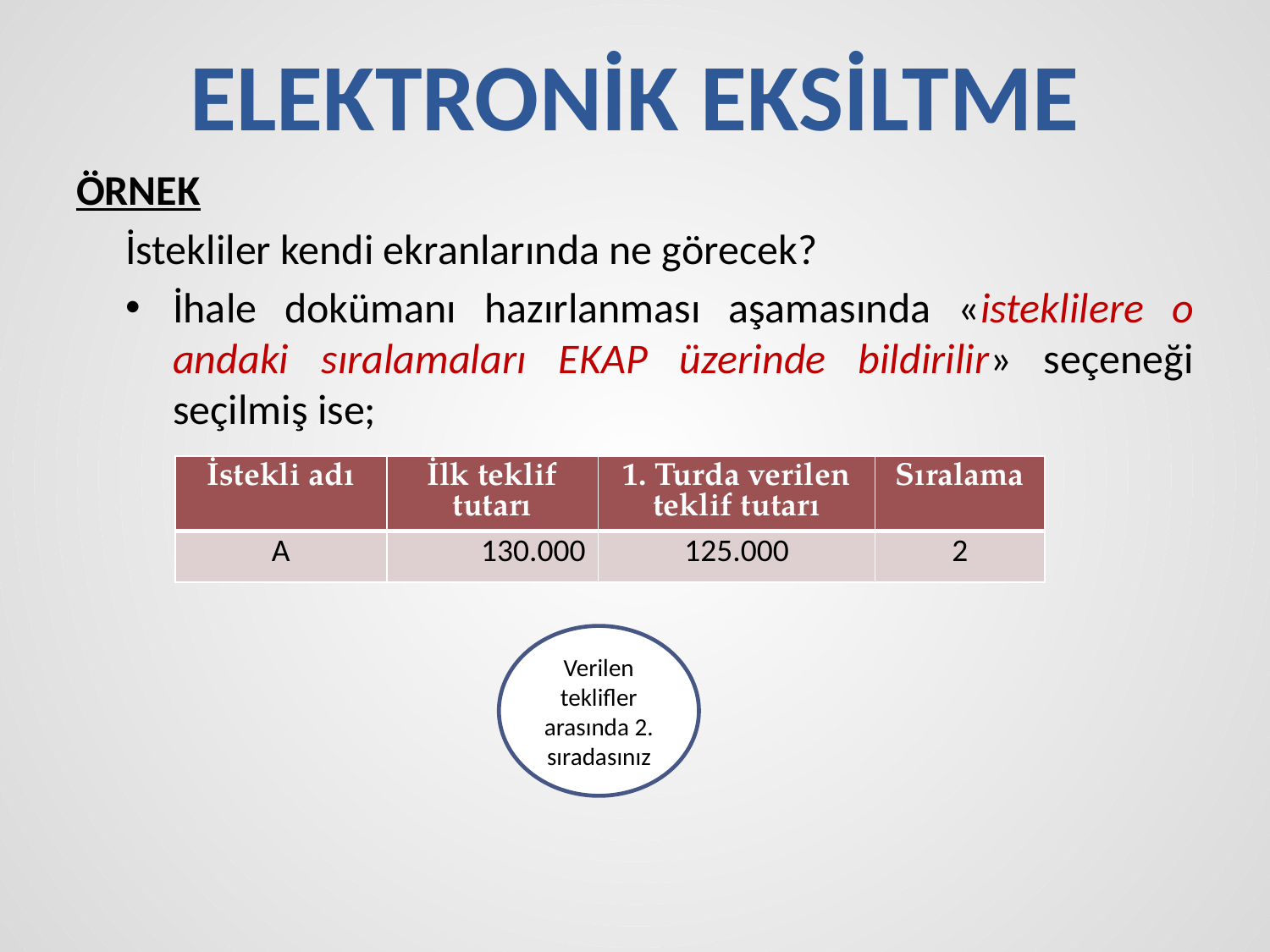

# ELEKTRONİK EKSİLTME
ÖRNEK
İstekliler kendi ekranlarında ne görecek?
İhale dokümanı hazırlanması aşamasında «isteklilere o andaki sıralamaları EKAP üzerinde bildirilir» seçeneği seçilmiş ise;

| İstekli adı | İlk teklif tutarı | 1. Turda verilen teklif tutarı | Sıralama |
| --- | --- | --- | --- |
| A | 130.000 | 125.000 | 2 |
Verilen teklifler arasında 2. sıradasınız